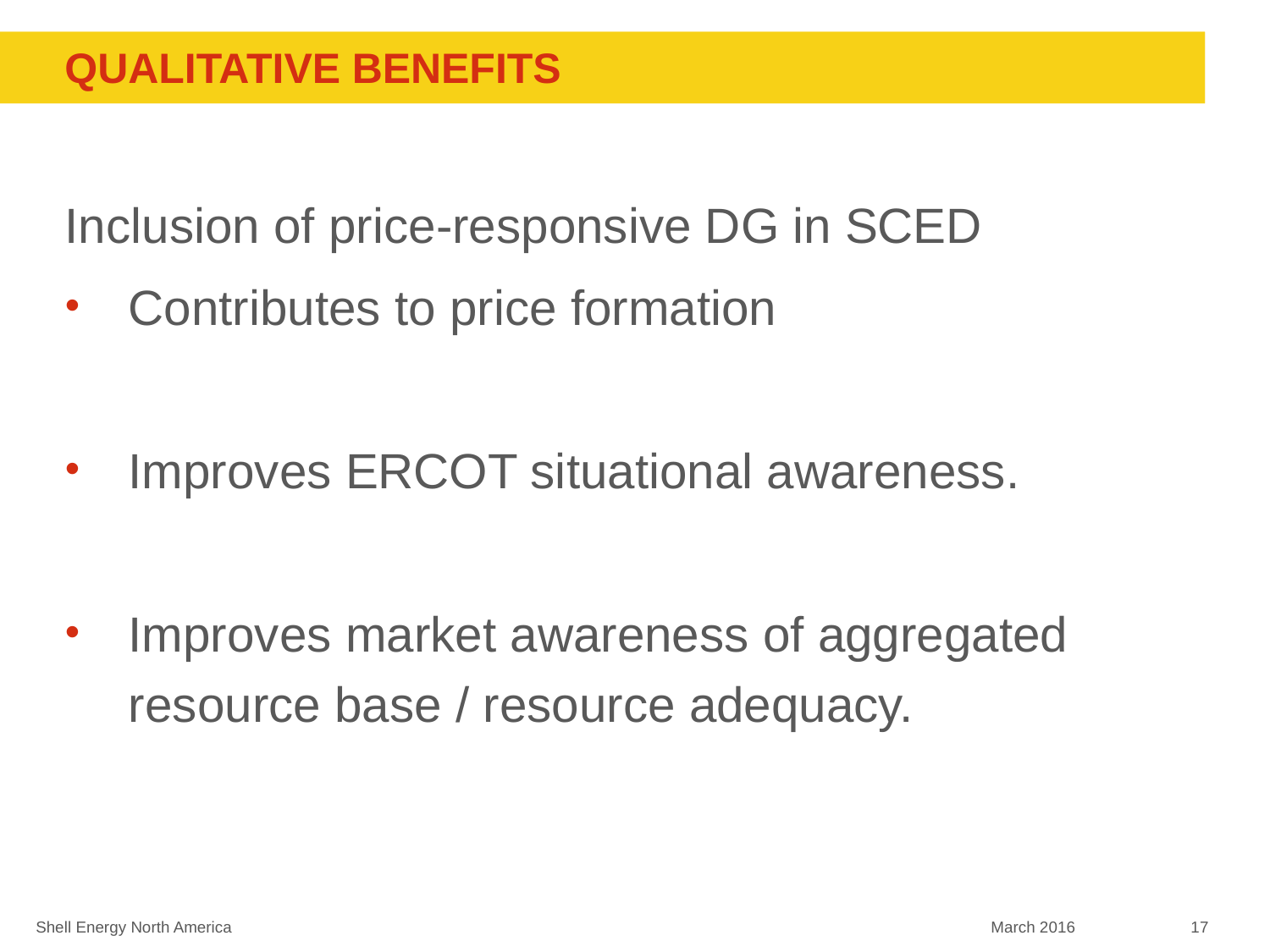

# Qualitative benefits
Inclusion of price-responsive DG in SCED
Contributes to price formation

Improves ERCOT situational awareness.

Improves market awareness of aggregated resource base / resource adequacy.

Shell Energy North America                                                                                                                                                                           March 2016                          17